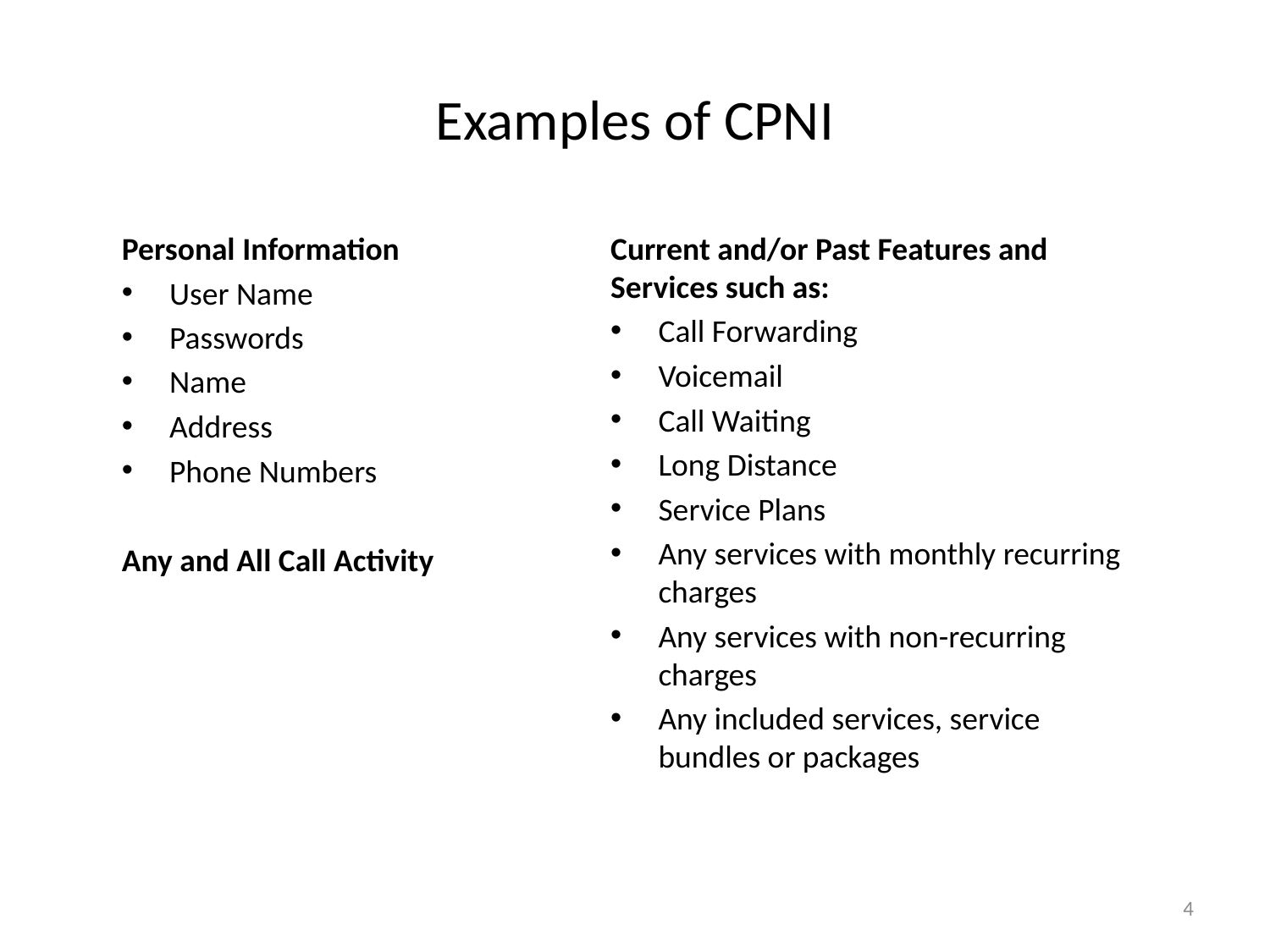

# Examples of CPNI
Personal Information
User Name
Passwords
Name
Address
Phone Numbers

Any and All Call Activity
Current and/or Past Features and Services such as:
Call Forwarding
Voicemail
Call Waiting
Long Distance
Service Plans
Any services with monthly recurring charges
Any services with non-recurring charges
Any included services, service bundles or packages
4